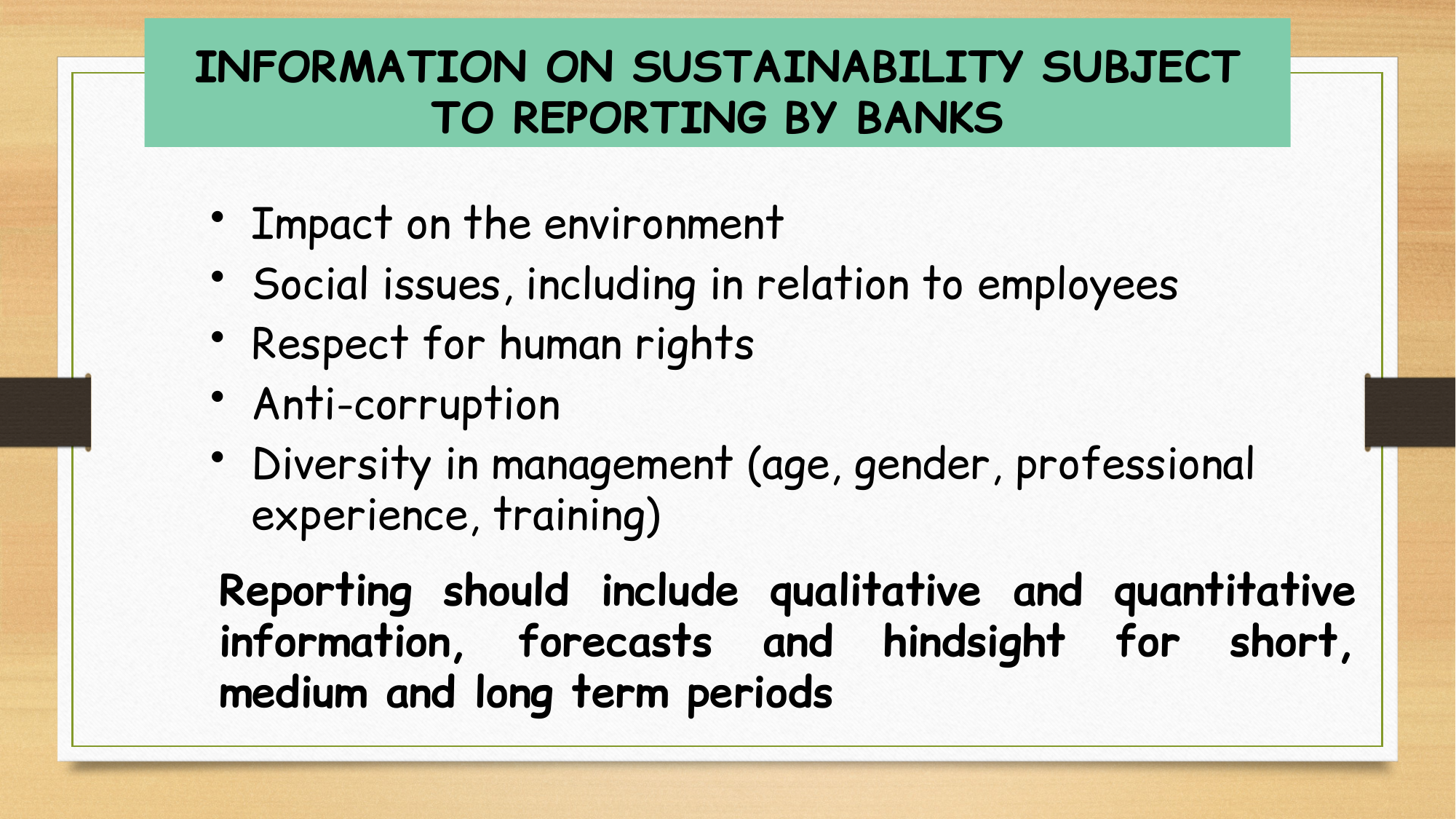

# INFORMATION ON SUSTAINABILITY SUBJECT TO REPORTING BY BANKS
Impact on the environment
Social issues, including in relation to employees
Respect for human rights
Anti-corruption
Diversity in management (age, gender, professional experience, training)
Reporting should include qualitative and quantitative information, forecasts and hindsight for short, medium and long term periods